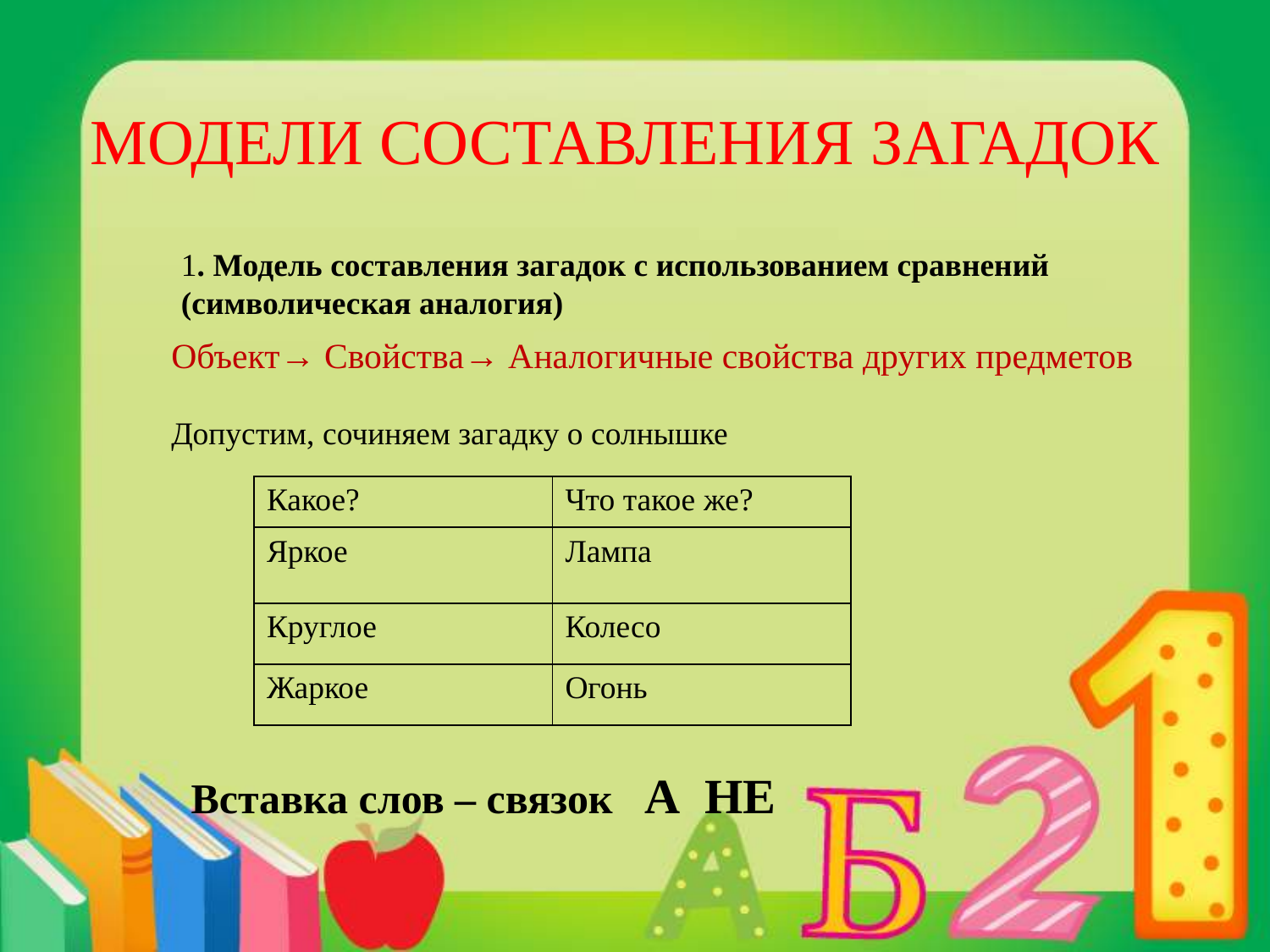

# МОДЕЛИ СОСТАВЛЕНИЯ ЗАГАДОК
1. Модель составления загадок с использованием сравнений (символическая аналогия)
Объект→ Свойства→ Аналогичные свойства других предметов
Допустим, сочиняем загадку о солнышке
| Какое? | Что такое же? |
| --- | --- |
| Яркое | Лампа |
| Круглое | Колесо |
| Жаркое | Огонь |
Вставка слов – связок   А  НЕ